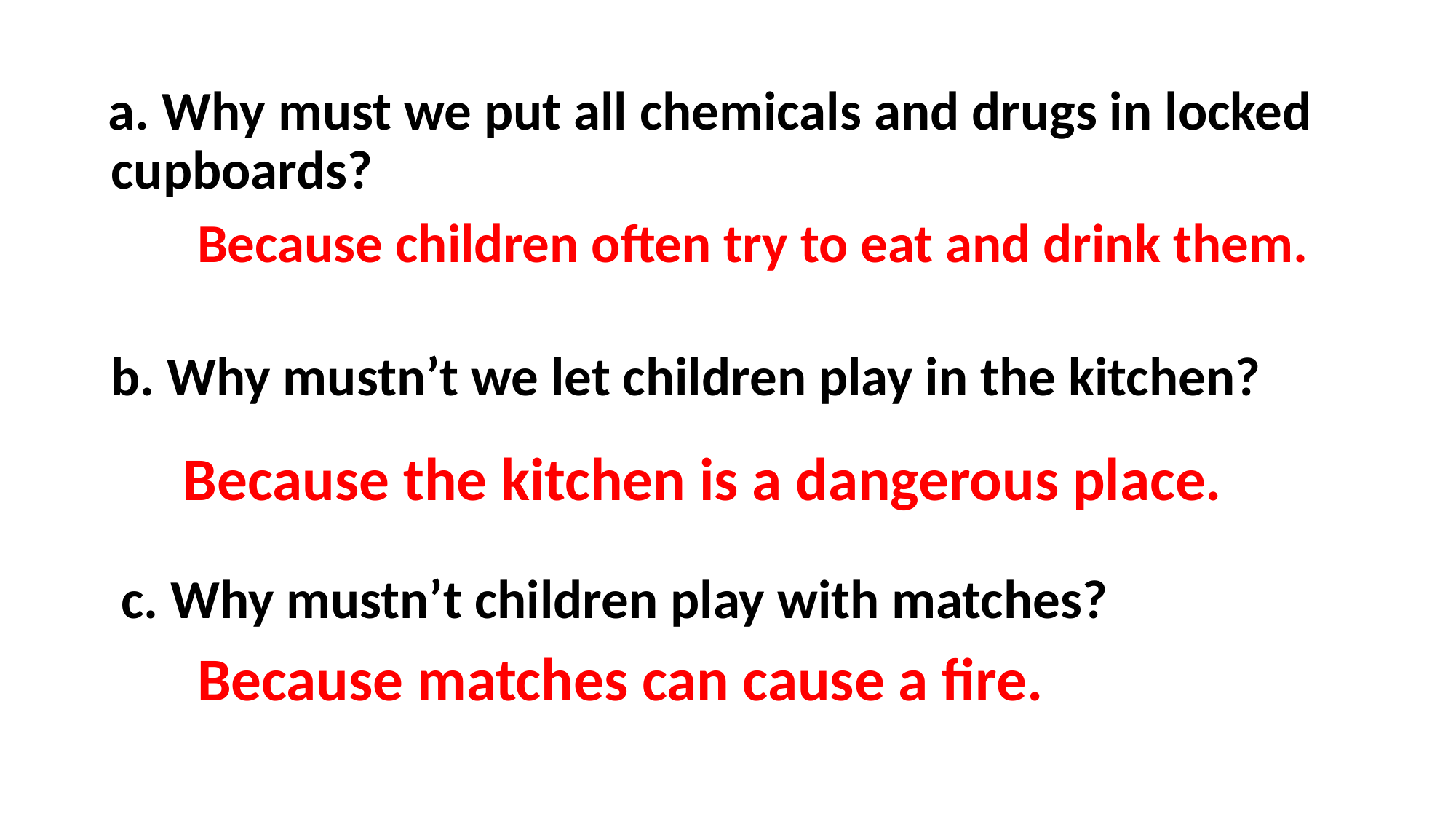

a. Why must we put all chemicals and drugs in locked cupboards?

b. Why mustn’t we let children play in the kitchen?

   c. Why mustn’t children play with matches?

Because children often try to eat and drink them.

Because the kitchen is a dangerous place.
   Because matches can cause a fire.